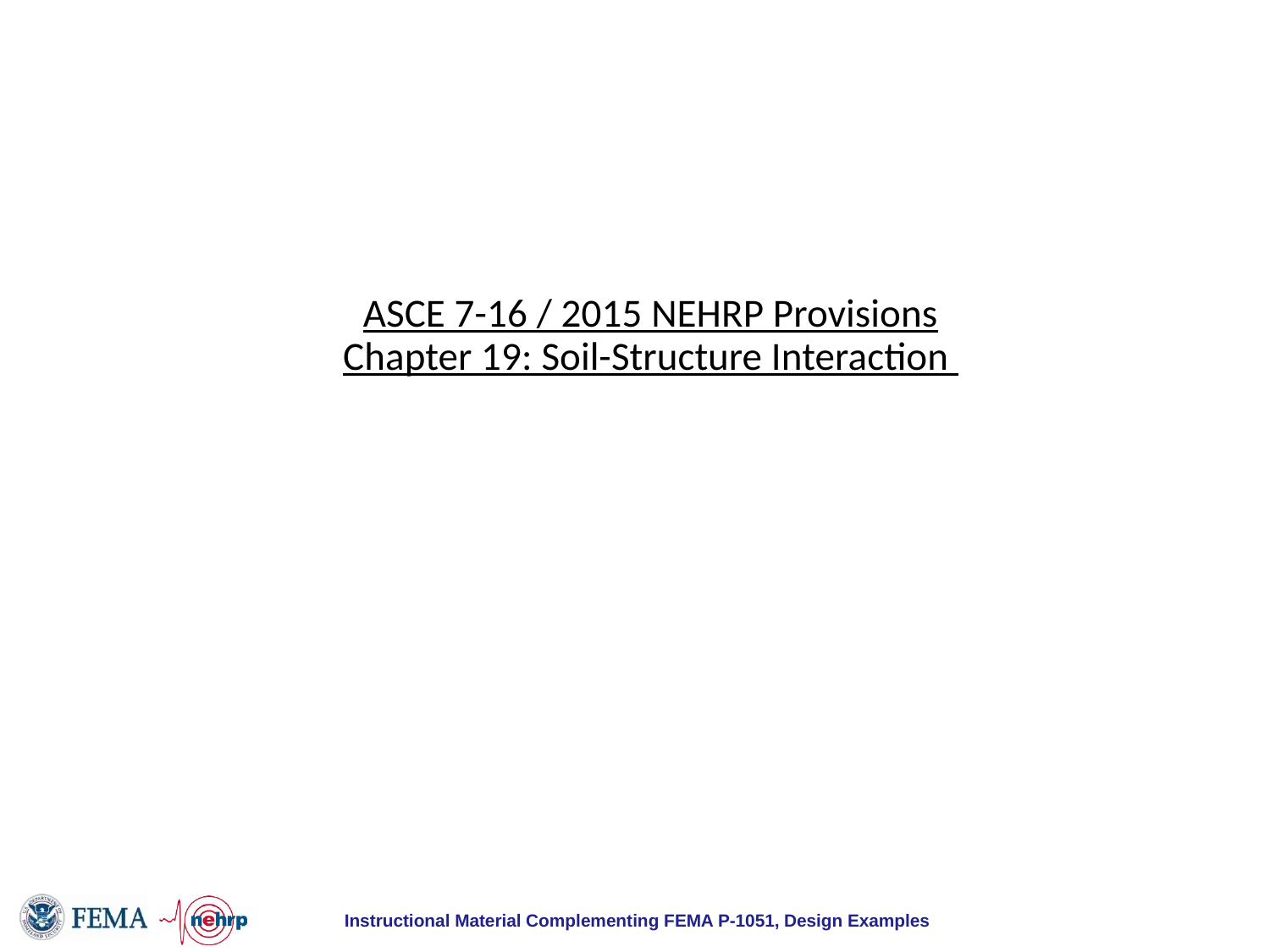

# ASCE 7-16 / 2015 NEHRP Provisions Chapter 19: Soil-Structure Interaction